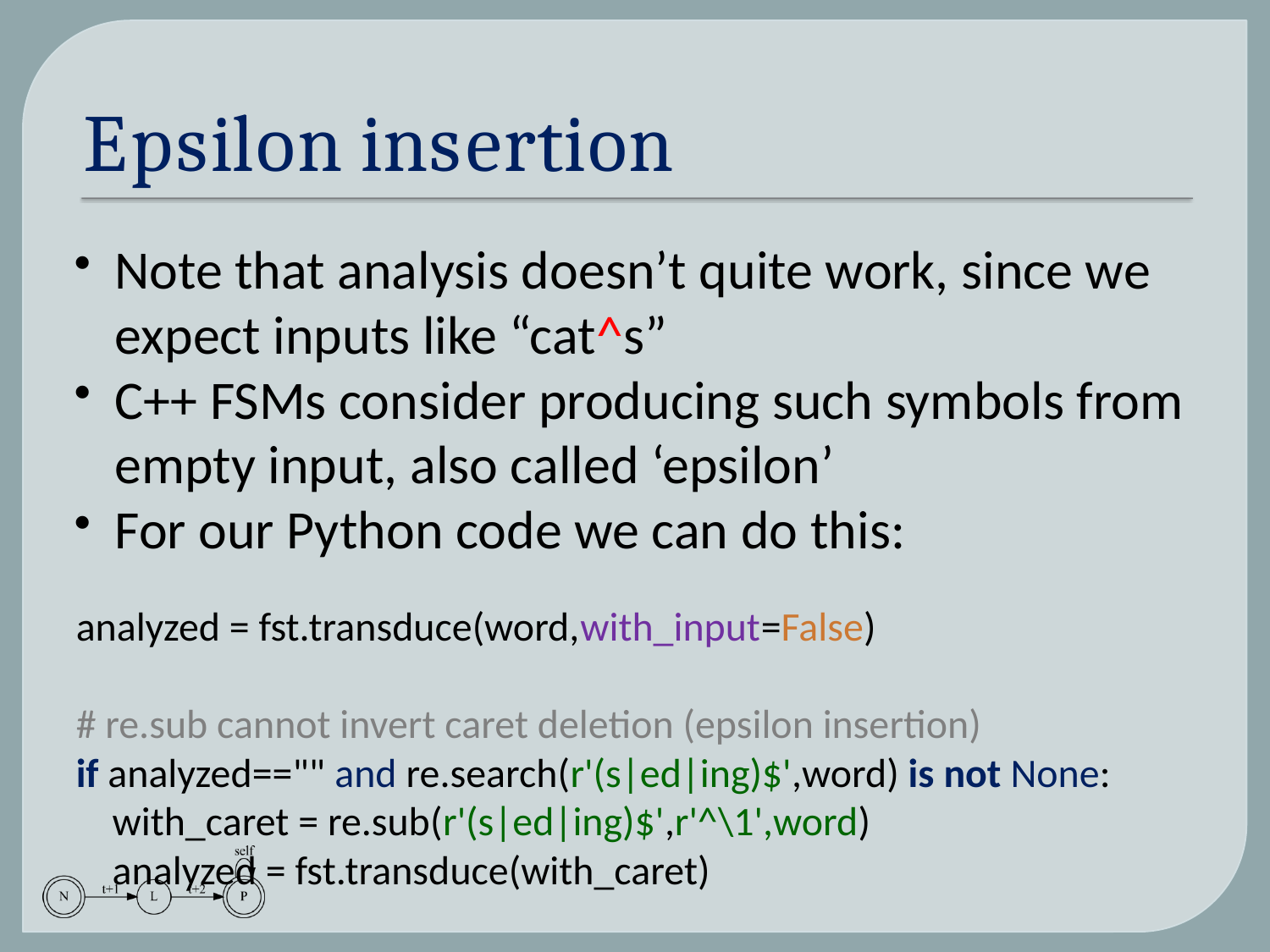

# Epsilon insertion
Note that analysis doesn’t quite work, since we expect inputs like “cat^s”
C++ FSMs consider producing such symbols from empty input, also called ‘epsilon’
For our Python code we can do this:

analyzed = fst.transduce(word,with_input=False)

# re.sub cannot invert caret deletion (epsilon insertion)
if analyzed=="" and re.search(r'(s|ed|ing)$',word) is not None:
    with_caret = re.sub(r'(s|ed|ing)$',r'^\1',word)
    analyzed = fst.transduce(with_caret)